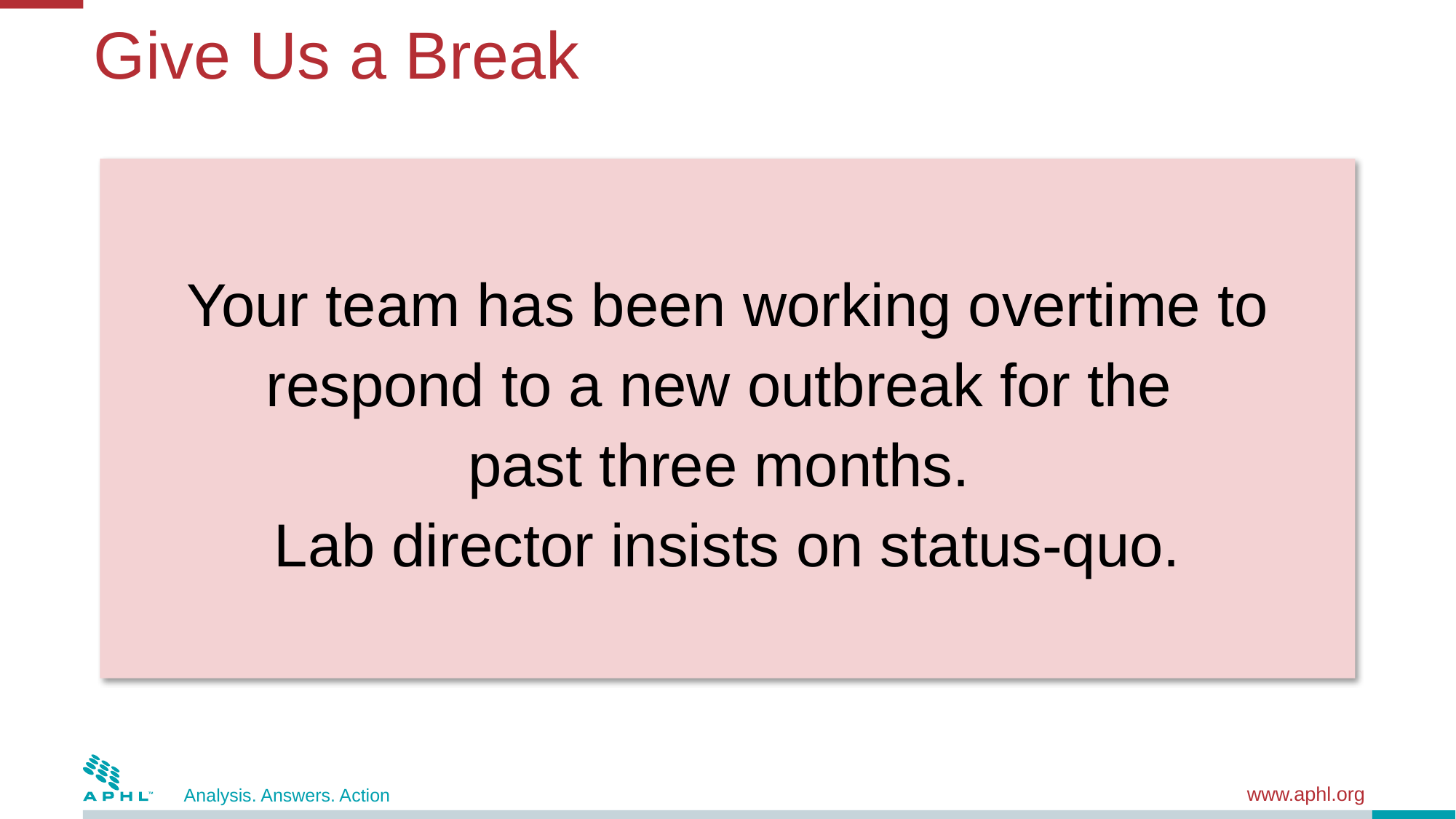

# Give Us a Break
Your team has been working overtime to respond to a new outbreak for the
past three months.
Lab director insists on status-quo.